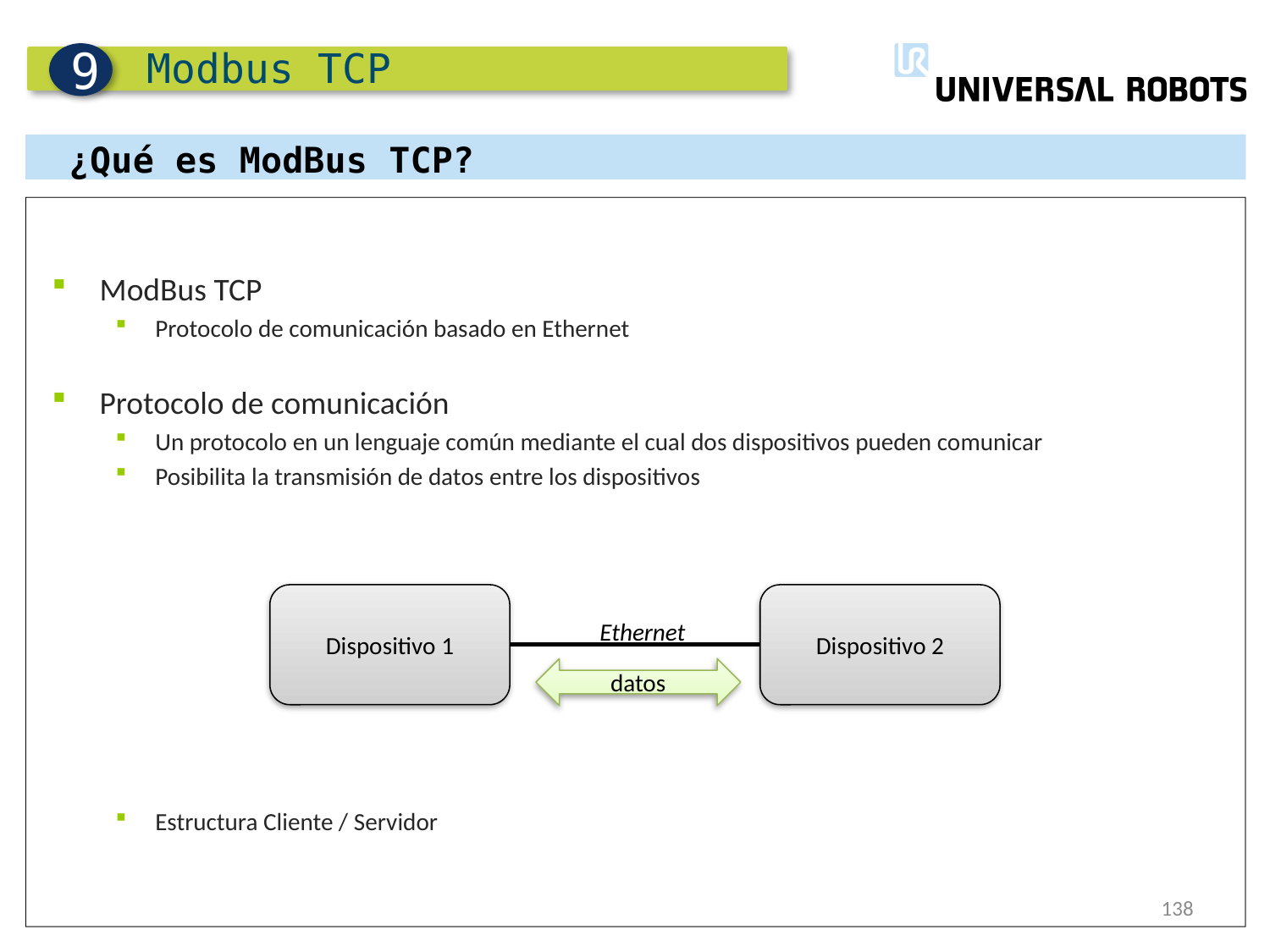

Modbus TCP

9

¿Qué es ModBus TCP?

ModBus TCP
Protocolo de comunicación basado en Ethernet

Protocolo de comunicación
Un protocolo en un lenguaje común mediante el cual dos dispositivos pueden comunicar
Posibilita la transmisión de datos entre los dispositivos

Estructura Cliente / Servidor

Dispositivo 2
Ethernet
Dispositivo 1
datos
138